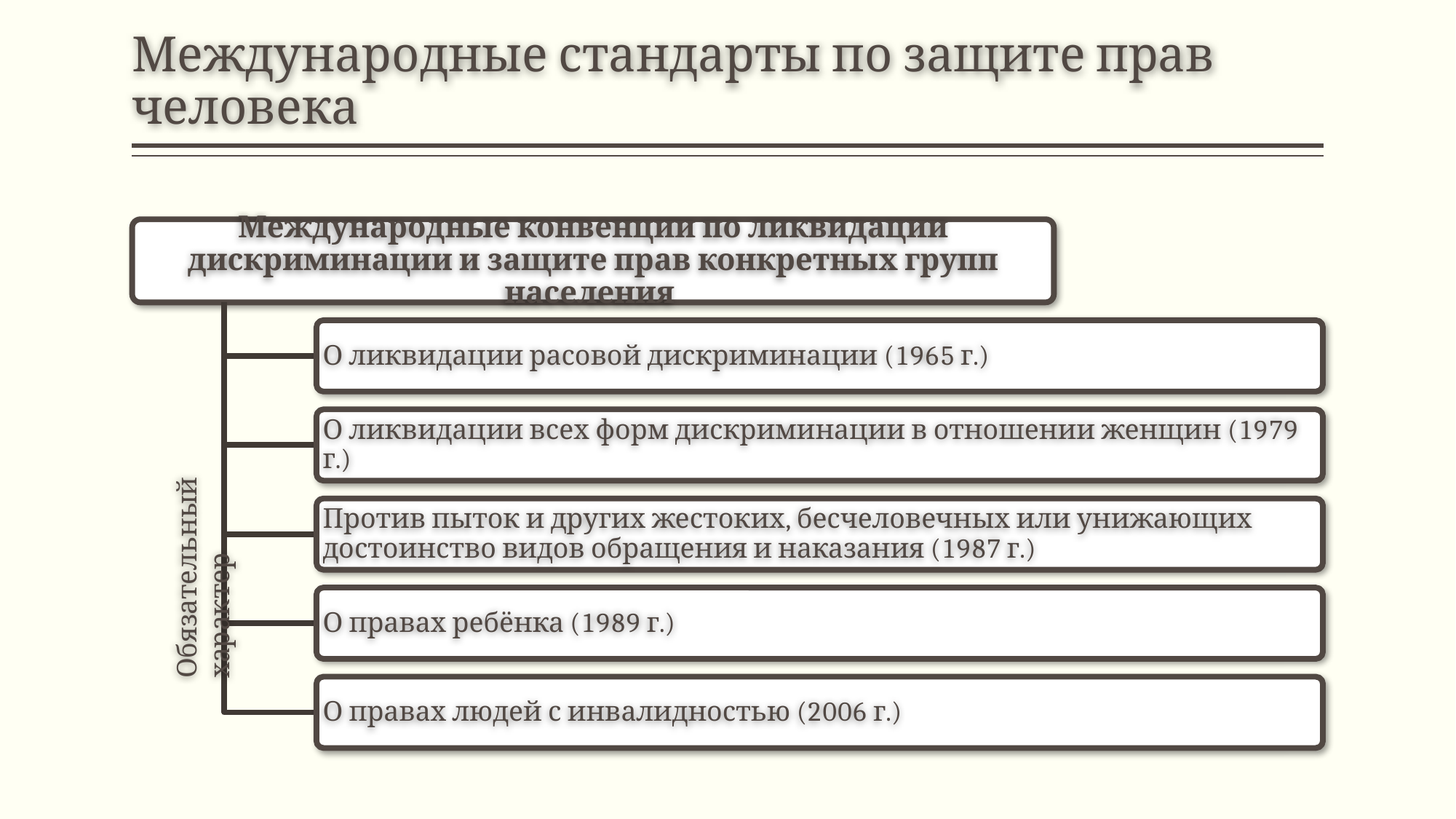

# Международные стандарты по защите прав человека

Международные конвенции по ликвидации дискриминации и защите прав конкретных групп населения

О ликвидации расовой дискриминации (1965 г.)

О ликвидации всех форм дискриминации в отношении женщин (1979 г.)

Против пыток и других жестоких, бесчеловечных или унижающих достоинство видов обращения и наказания (1987 г.)

О правах ребёнка (1989 г.)

О правах людей с инвалидностью (2006 г.)
Обязательный характер